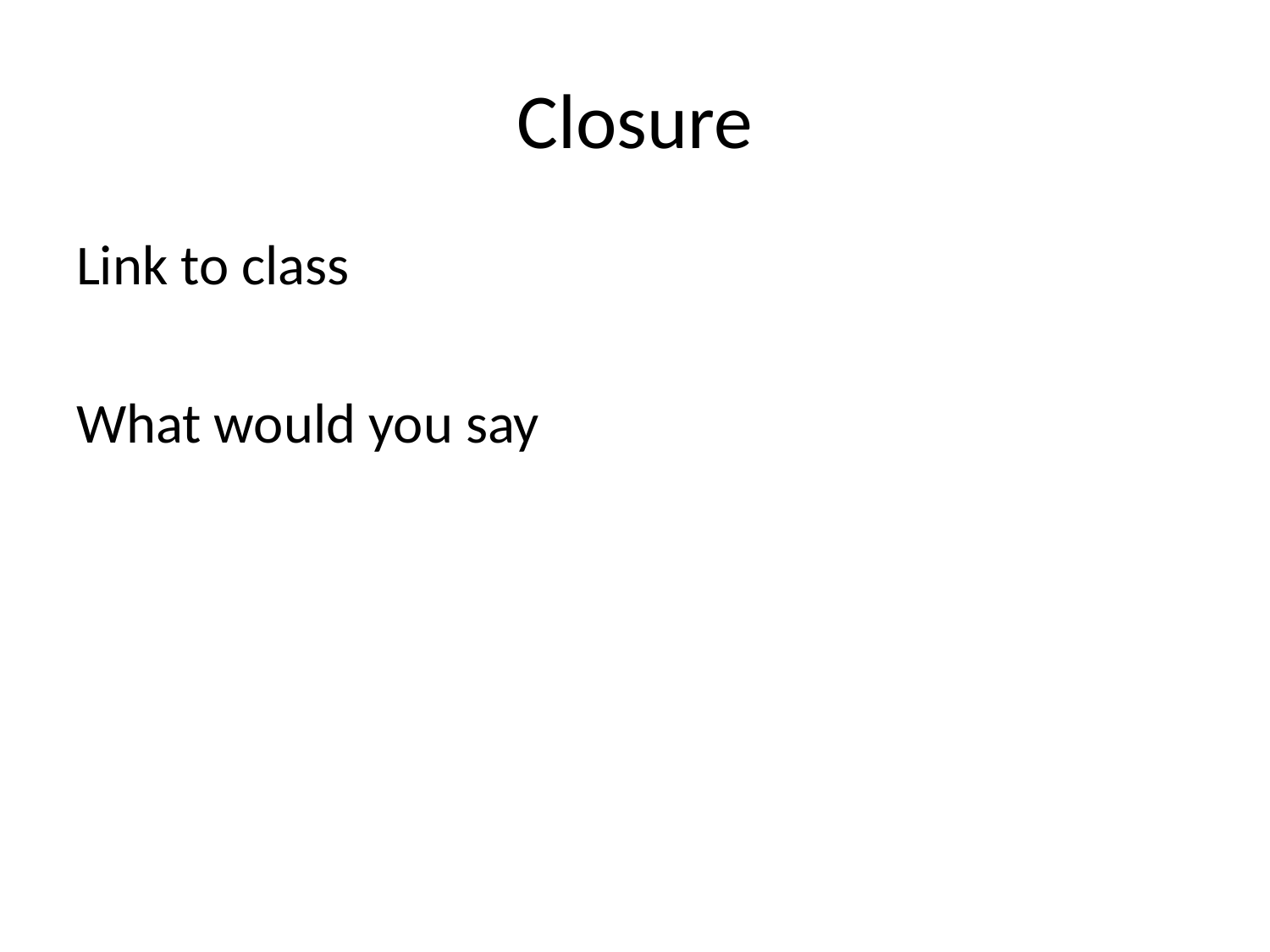

# Closure
Link to class

What would you say